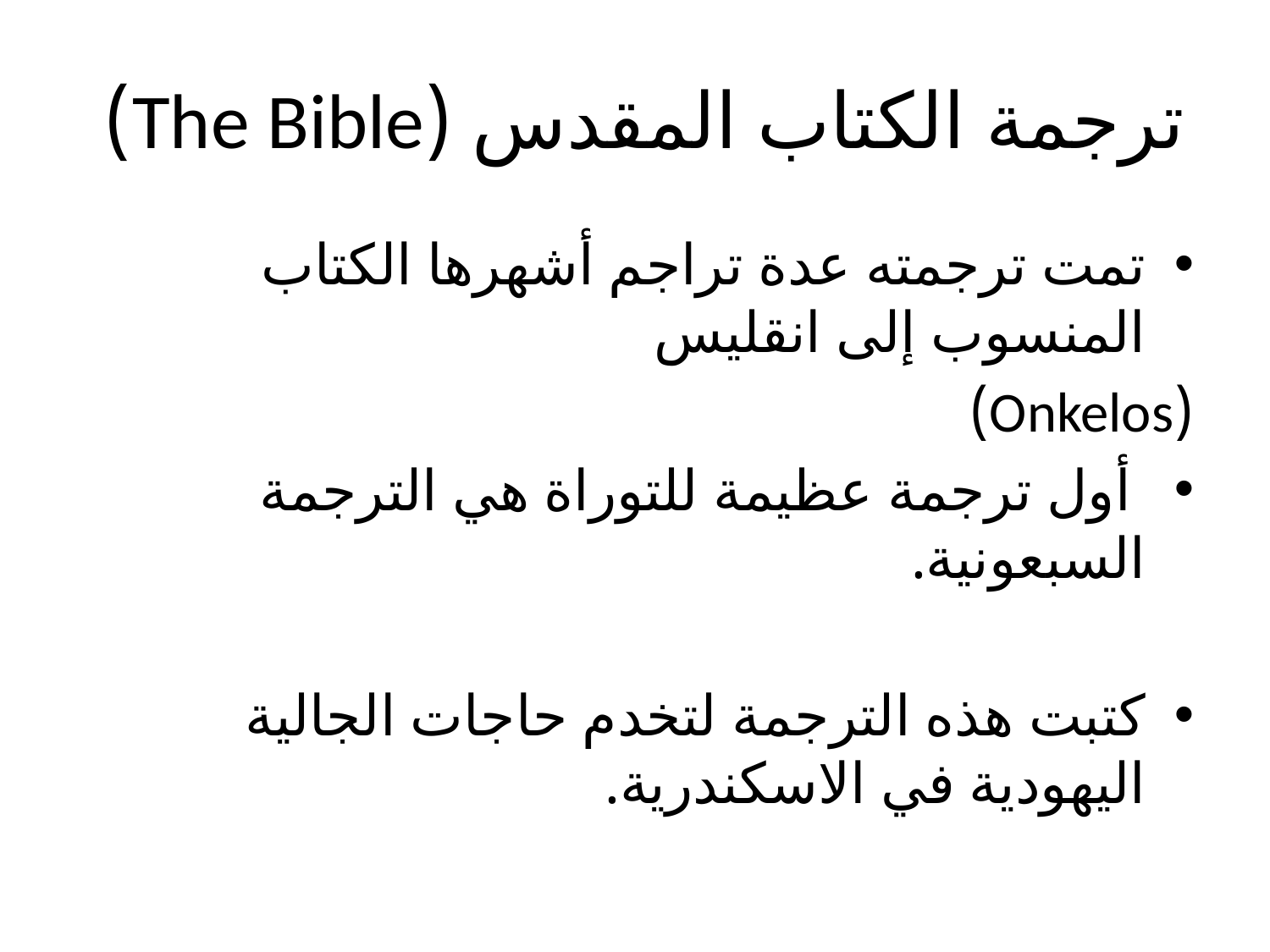

# ترجمة الكتاب المقدس (The Bible)
تمت ترجمته عدة تراجم أشهرها الكتاب المنسوب إلى انقليس
(Onkelos)
 أول ترجمة عظيمة للتوراة هي الترجمة السبعونية.

كتبت هذه الترجمة لتخدم حاجات الجالية اليهودية في الاسكندرية.